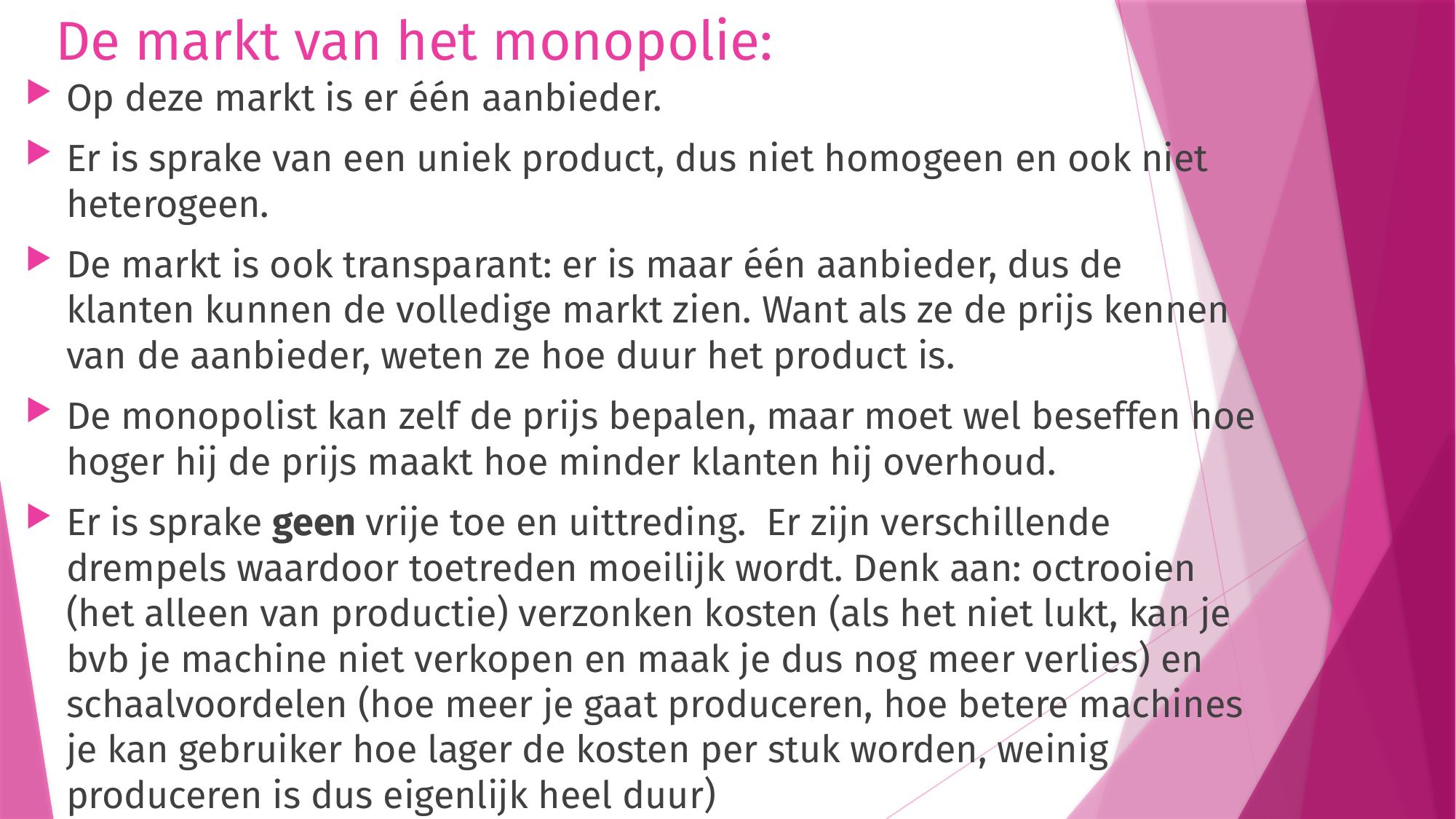

# De markt van het monopolie:
Op deze markt is er één aanbieder.
Er is sprake van een uniek product, dus niet homogeen en ook niet heterogeen.
De markt is ook transparant: er is maar één aanbieder, dus de klanten kunnen de volledige markt zien. Want als ze de prijs kennen van de aanbieder, weten ze hoe duur het product is.
De monopolist kan zelf de prijs bepalen, maar moet wel beseffen hoe hoger hij de prijs maakt hoe minder klanten hij overhoud.
Er is sprake geen vrije toe en uittreding.  Er zijn verschillende drempels waardoor toetreden moeilijk wordt. Denk aan: octrooien (het alleen van productie) verzonken kosten (als het niet lukt, kan je bvb je machine niet verkopen en maak je dus nog meer verlies) en schaalvoordelen (hoe meer je gaat produceren, hoe betere machines je kan gebruiker hoe lager de kosten per stuk worden, weinig produceren is dus eigenlijk heel duur)